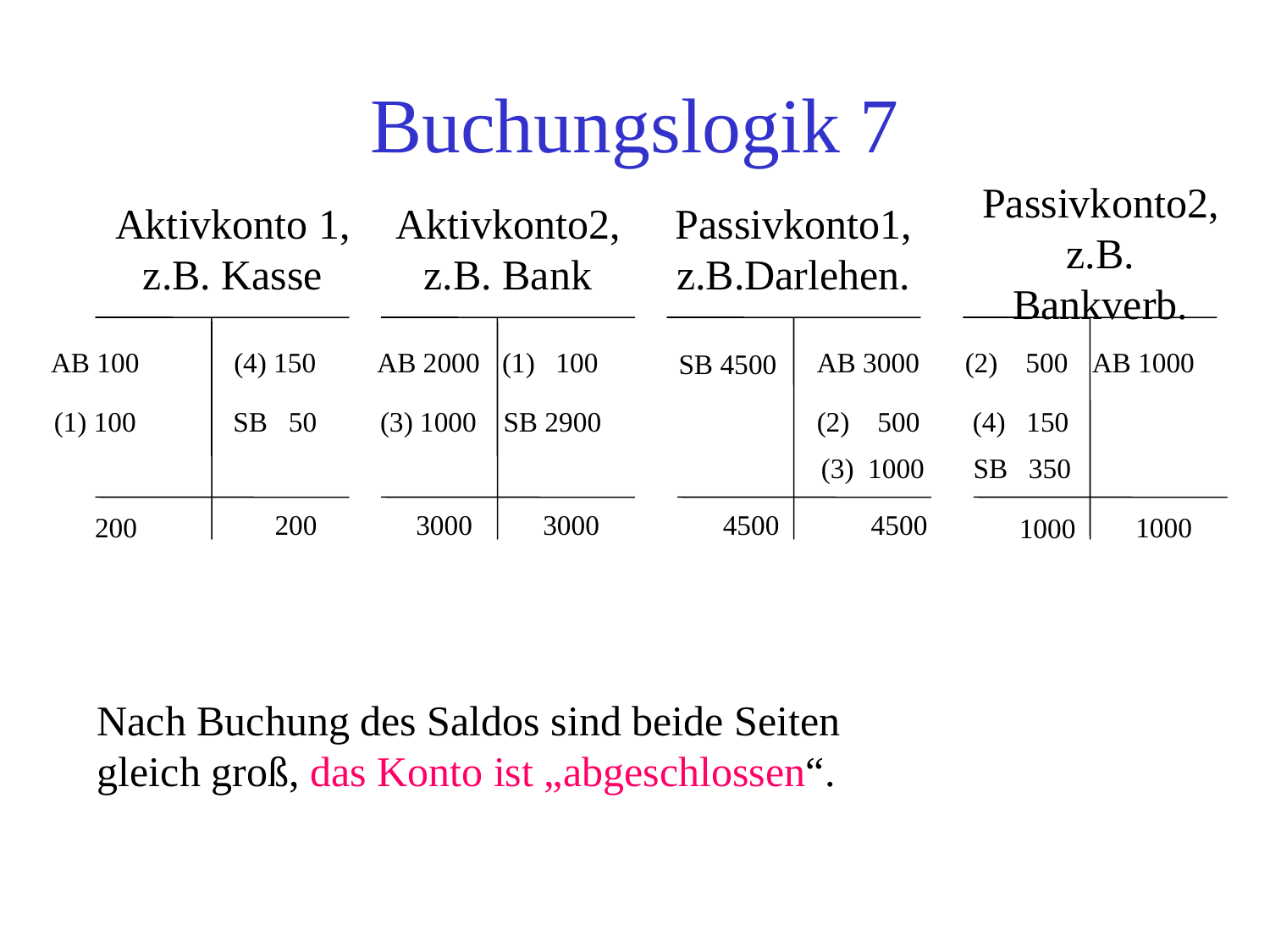

# Buchungslogik 7
Passivkonto2, z.B. Bankverb.
Aktivkonto 1, z.B. Kasse
Aktivkonto2, z.B. Bank
Passivkonto1, z.B.Darlehen.

AB 100
(4) 150
AB 2000
(1)   100
AB 3000
(2)    500
AB 1000
SB 4500
SB 2900
(1) 100
SB   50
(3) 1000
(2)    500
(4)   150
(3)  1000
SB   350

      200
      3000
      3000
      4500
      4500
      200
      1000
      1000

Nach Buchung des Saldos sind beide Seiten gleich groß, das Konto ist „abgeschlossen“.